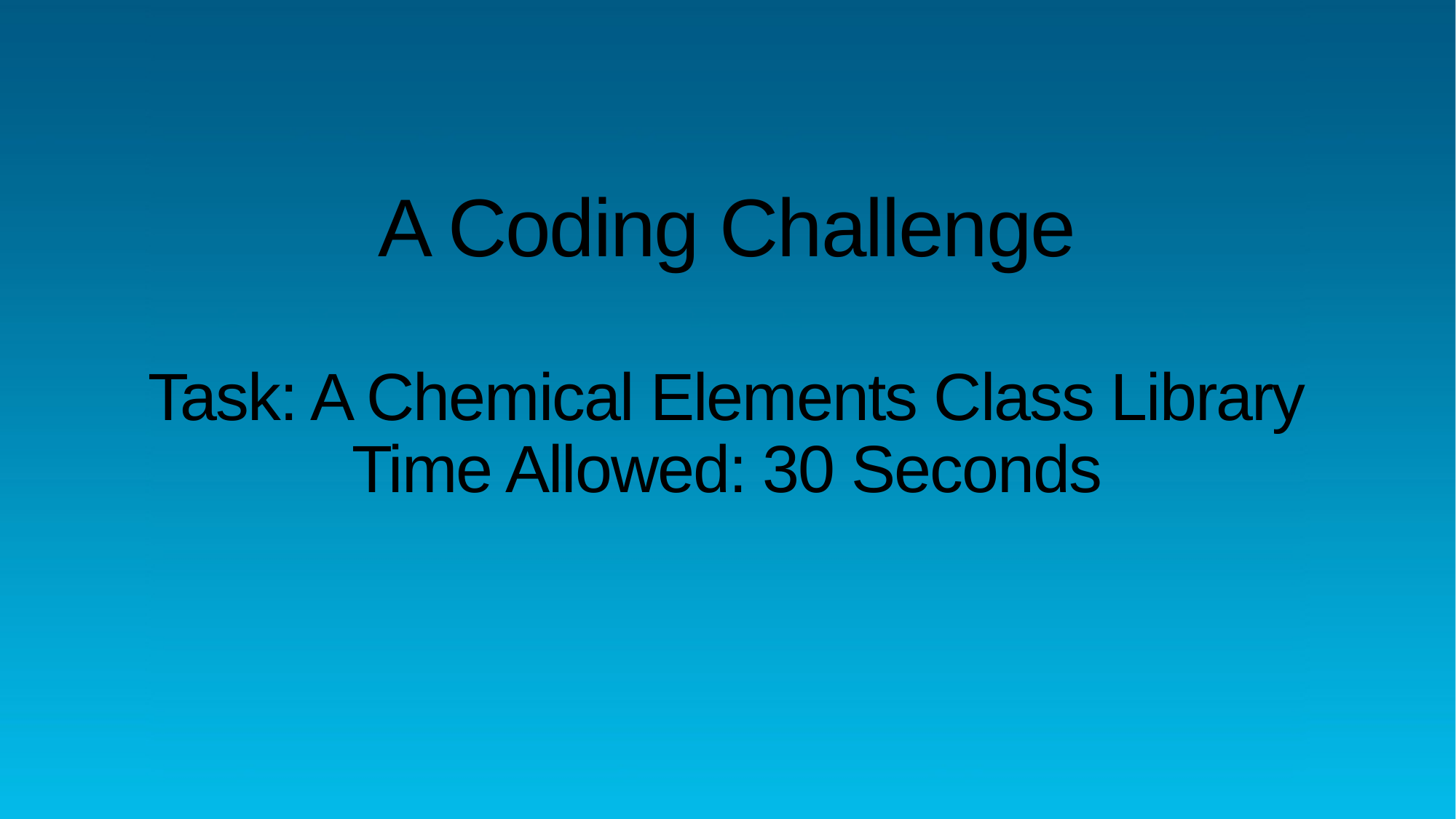

# A Coding Challenge Task: A Chemical Elements Class Library Time Allowed: 30 Seconds